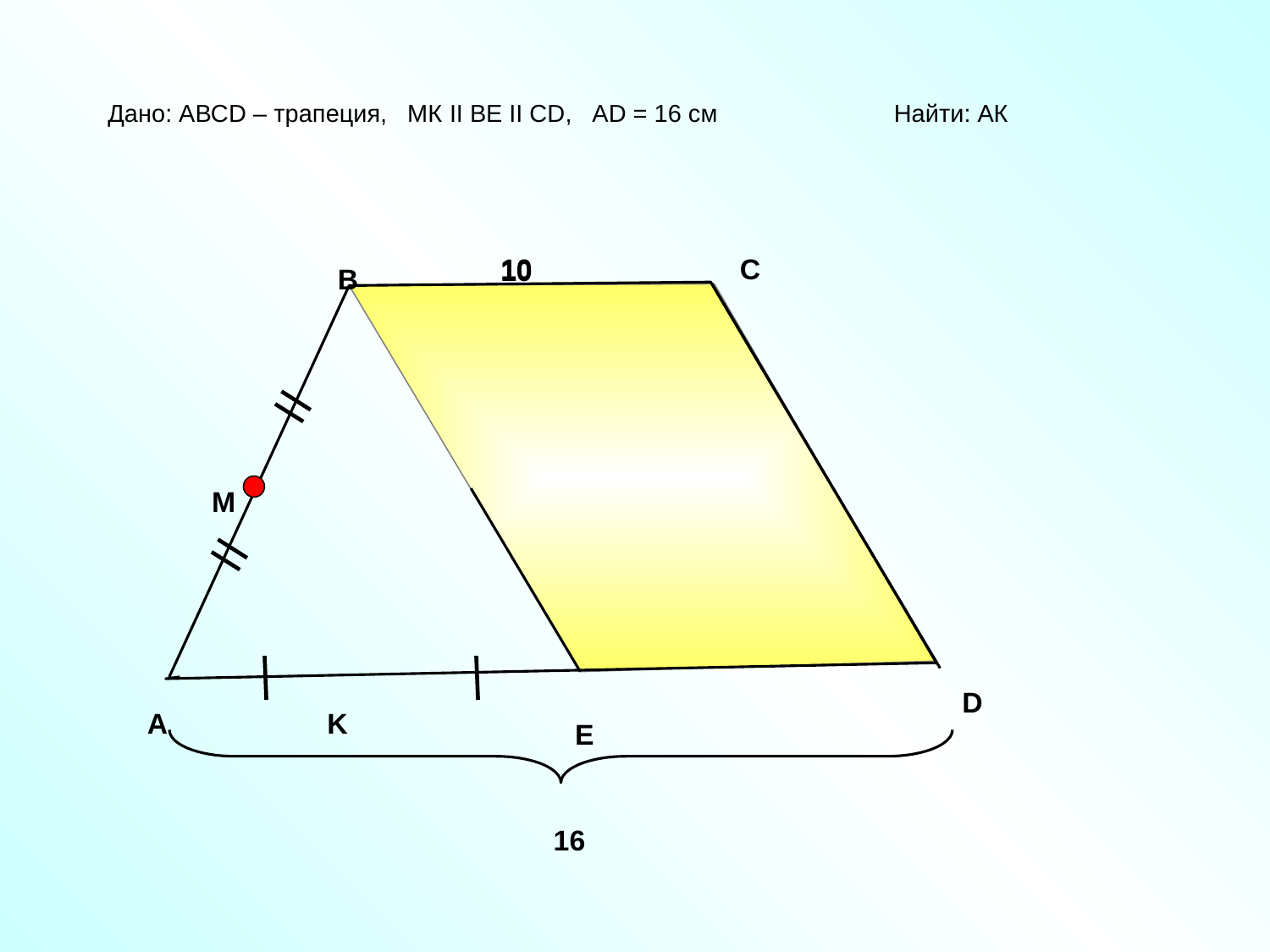

Дано: АВСD – трапеция,   МК II ВE II СD,   АD = 16 cм                          Найти: АК
10
C
10
B

M

D

A
K
E

16